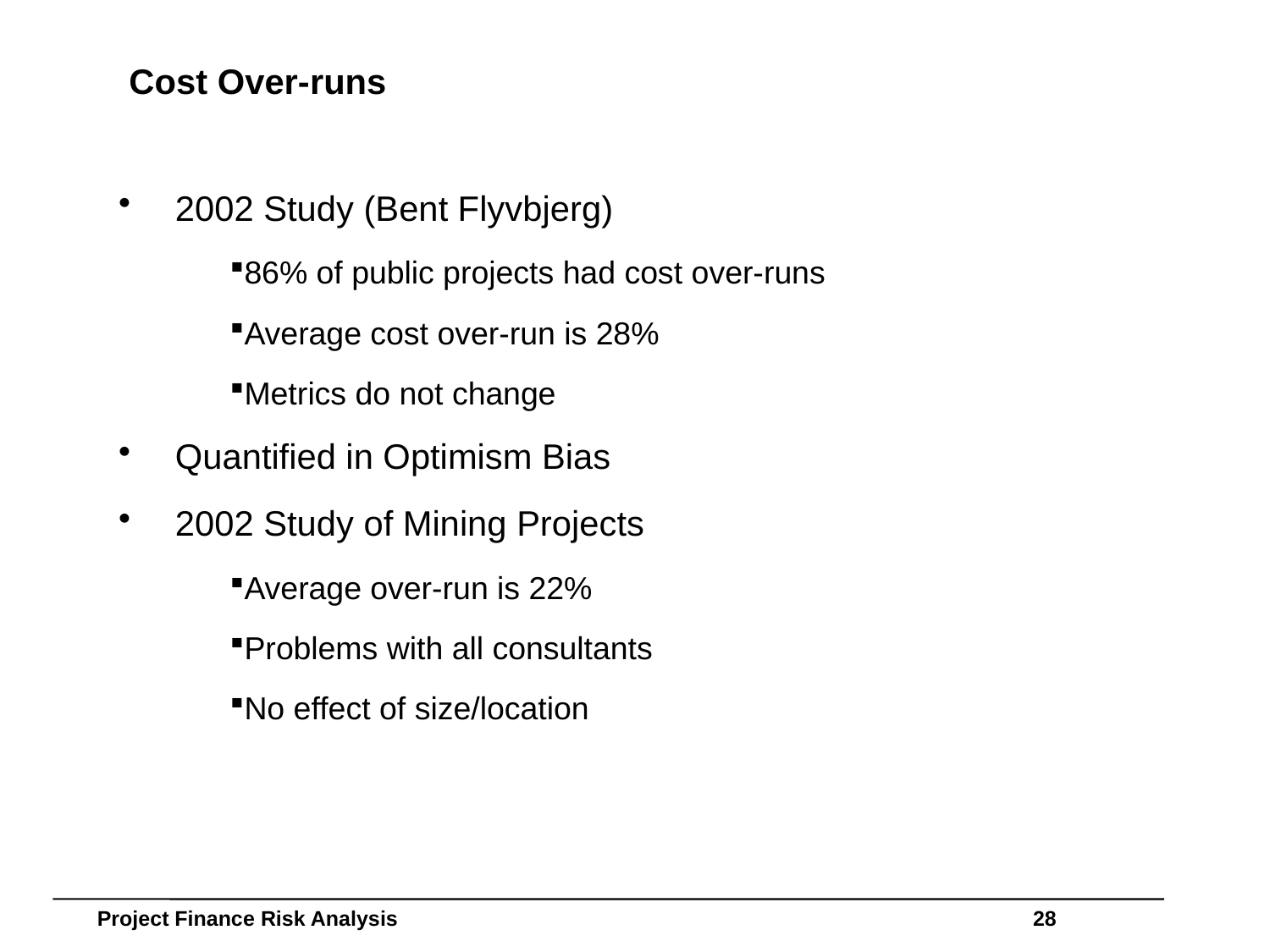

# Cost Over-runs
2002 Study (Bent Flyvbjerg)
86% of public projects had cost over-runs
Average cost over-run is 28%
Metrics do not change
Quantified in Optimism Bias
2002 Study of Mining Projects
Average over-run is 22%
Problems with all consultants
No effect of size/location